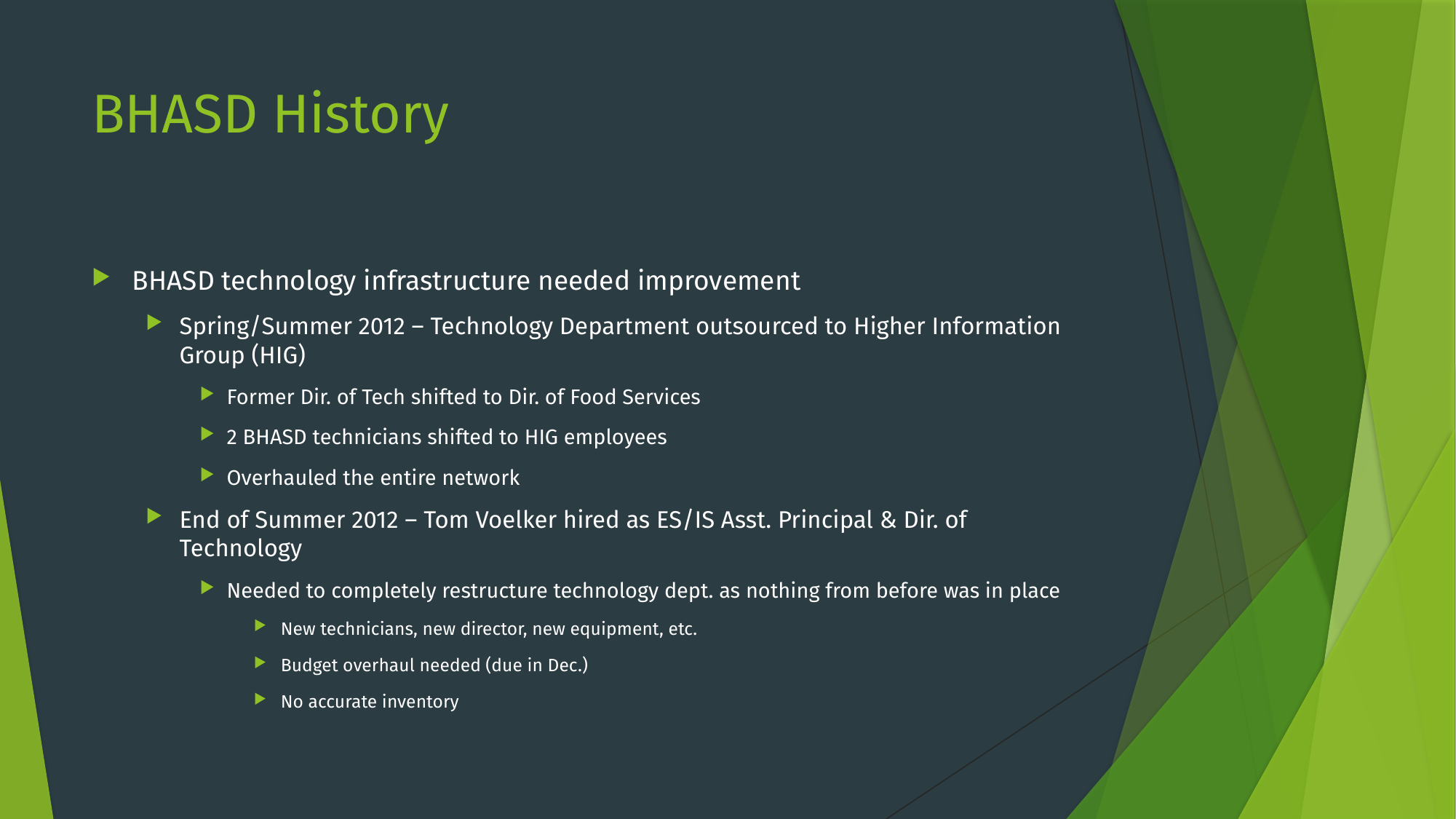

# BHASD History
BHASD technology infrastructure needed improvement
Spring/Summer 2012 – Technology Department outsourced to Higher Information Group (HIG)
Former Dir. of Tech shifted to Dir. of Food Services
2 BHASD technicians shifted to HIG employees
Overhauled the entire network
End of Summer 2012 – Tom Voelker hired as ES/IS Asst. Principal & Dir. of Technology
Needed to completely restructure technology dept. as nothing from before was in place
New technicians, new director, new equipment, etc.
Budget overhaul needed (due in Dec.)
No accurate inventory